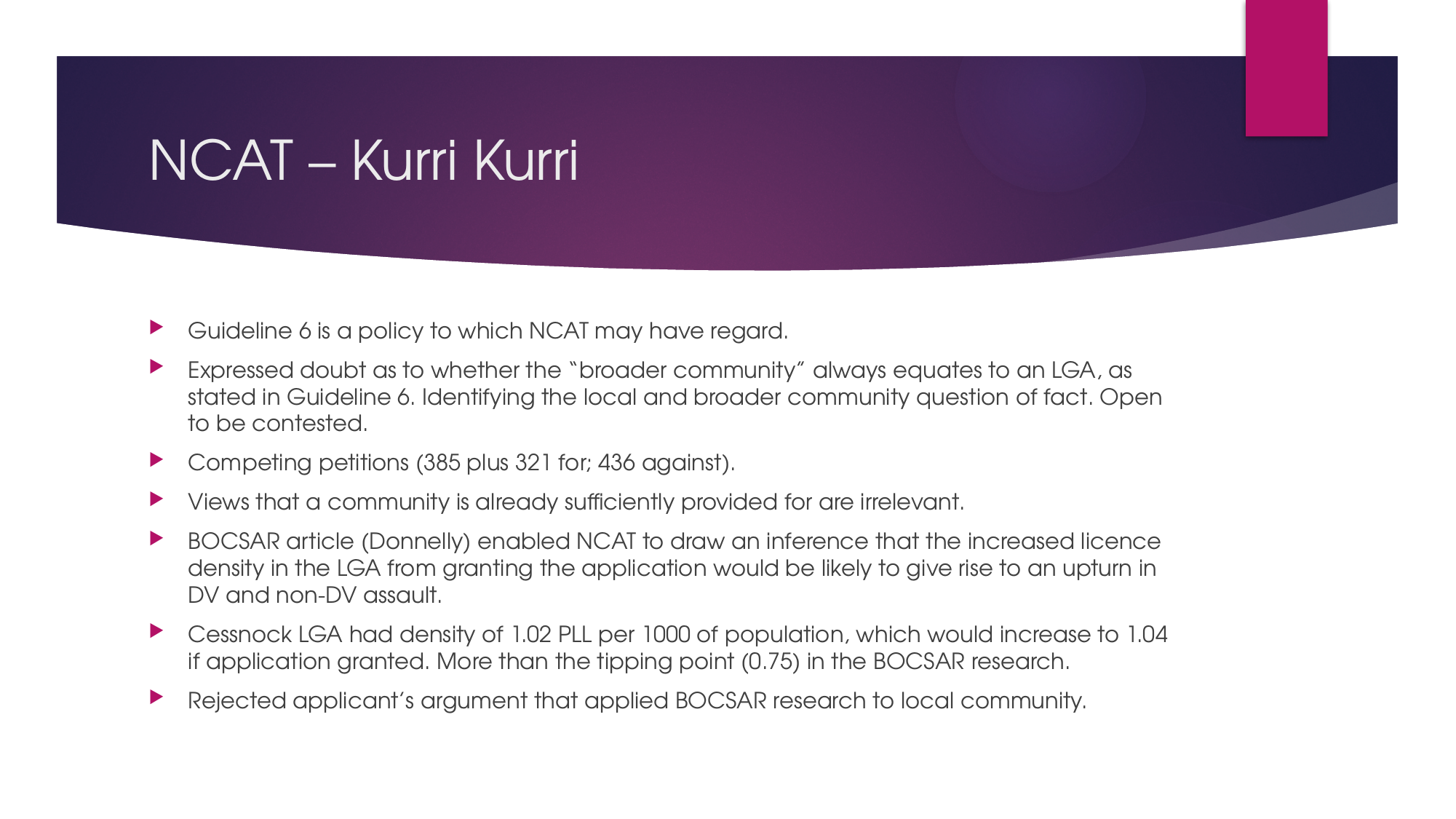

# NCAT – Kurri Kurri
Guideline 6 is a policy to which NCAT may have regard.
Expressed doubt as to whether the “broader community” always equates to an LGA, as stated in Guideline 6. Identifying the local and broader community question of fact. Open to be contested.
Competing petitions (385 plus 321 for; 436 against).
Views that a community is already sufficiently provided for are irrelevant.
BOCSAR article (Donnelly) enabled NCAT to draw an inference that the increased licence density in the LGA from granting the application would be likely to give rise to an upturn in DV and non-DV assault.
Cessnock LGA had density of 1.02 PLL per 1000 of population, which would increase to 1.04 if application granted. More than the tipping point (0.75) in the BOCSAR research.
Rejected applicant’s argument that applied BOCSAR research to local community.